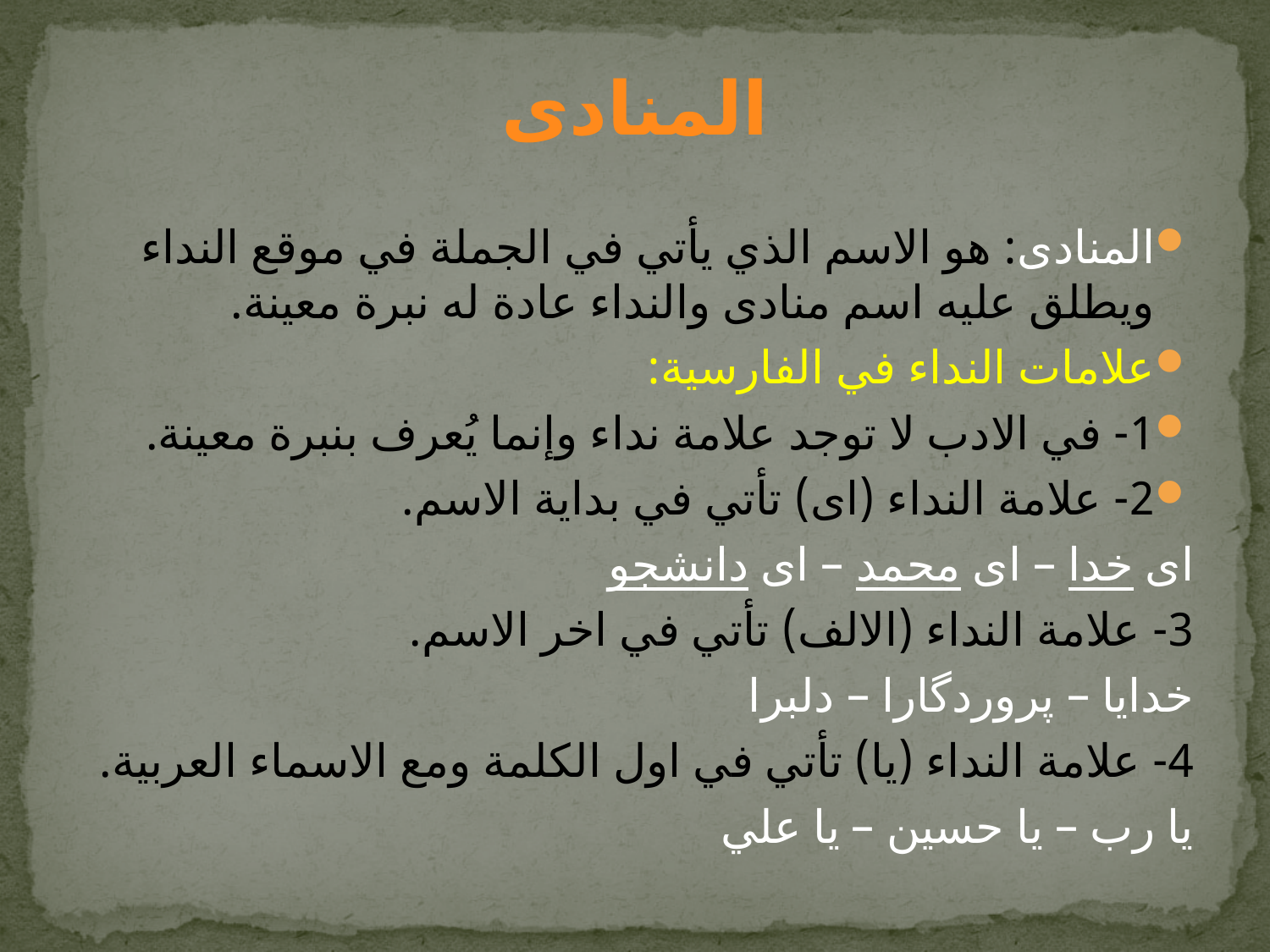

# المنادى
المنادى: هو الاسم الذي يأتي في الجملة في موقع النداء ويطلق عليه اسم منادى والنداء عادة له نبرة معينة.
علامات النداء في الفارسية:
1- في الادب لا توجد علامة نداء وإنما يُعرف بنبرة معينة.
2- علامة النداء (اى) تأتي في بداية الاسم.
ای خدا – ای محمد – ای دانشجو
3- علامة النداء (الالف) تأتي في اخر الاسم.
خدایا – پروردگارا – دلبرا
4- علامة النداء (يا) تأتي في اول الكلمة ومع الاسماء العربية.
يا رب – يا حسين – يا علي